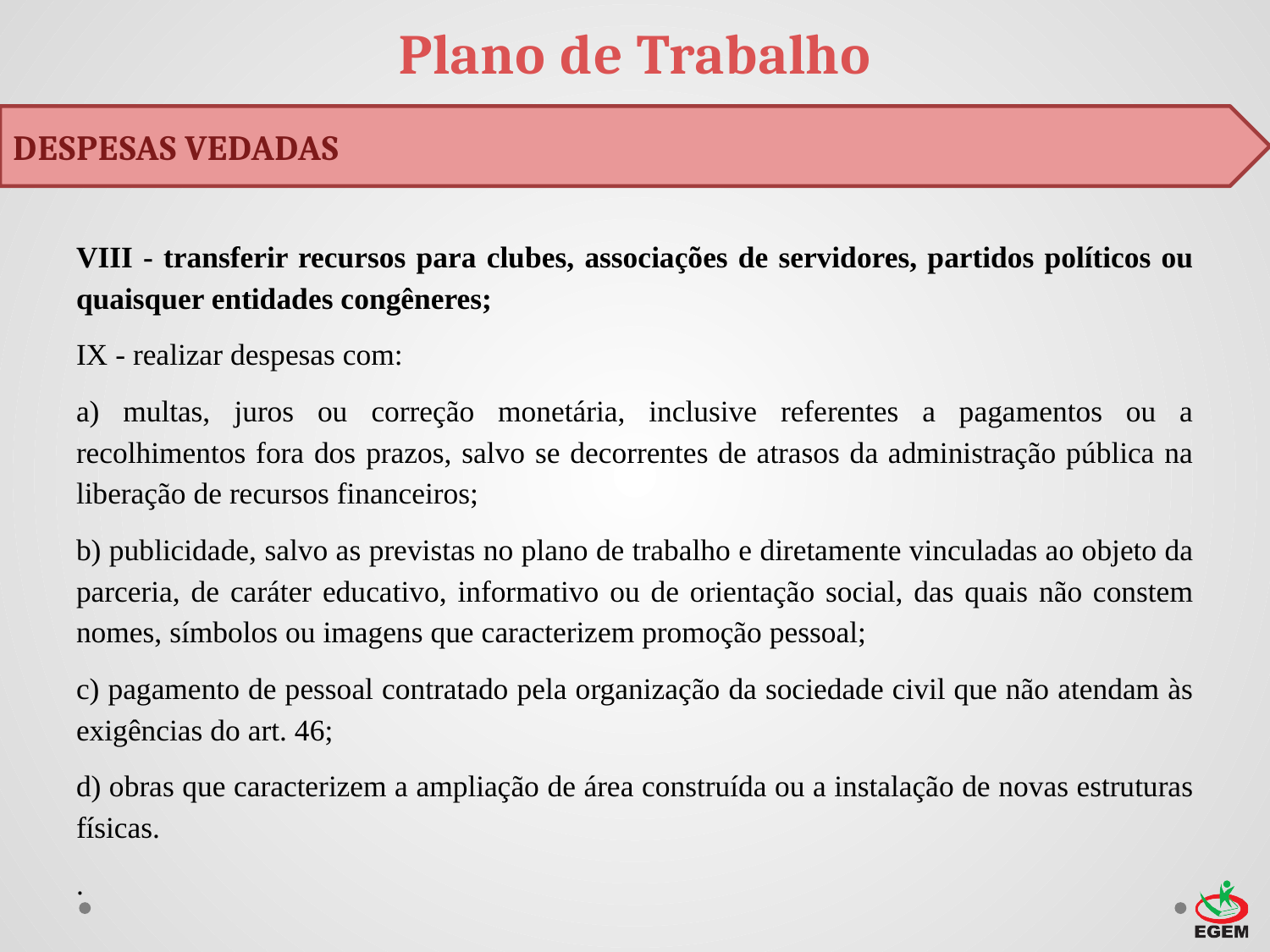

# Plano de Trabalho
DESPESAS VEDADAS
VIII - transferir recursos para clubes, associações de servidores, partidos políticos ou quaisquer entidades congêneres;
IX - realizar despesas com:
a) multas, juros ou correção monetária, inclusive referentes a pagamentos ou a recolhimentos fora dos prazos, salvo se decorrentes de atrasos da administração pública na liberação de recursos financeiros;
b) publicidade, salvo as previstas no plano de trabalho e diretamente vinculadas ao objeto da parceria, de caráter educativo, informativo ou de orientação social, das quais não constem nomes, símbolos ou imagens que caracterizem promoção pessoal;
c) pagamento de pessoal contratado pela organização da sociedade civil que não atendam às exigências do art. 46;
d) obras que caracterizem a ampliação de área construída ou a instalação de novas estruturas físicas.
.